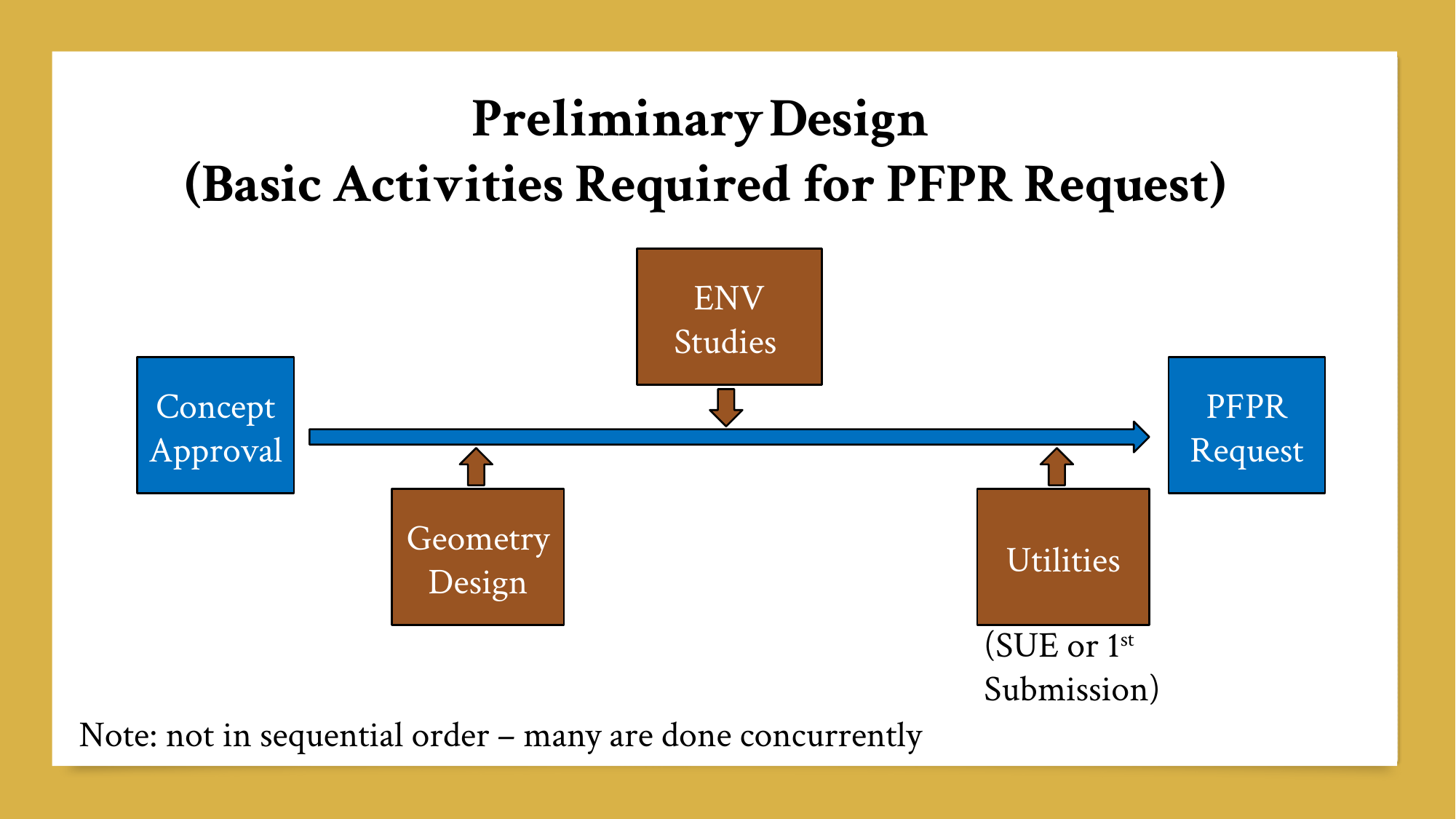

Preliminary Design
(Basic Activities Required for PFPR Request)
ENV Studies
Concept Approval
PFPR Request

Geometry Design
Utilities
(SUE or 1st Submission)
Note: not in sequential order – many are done concurrently